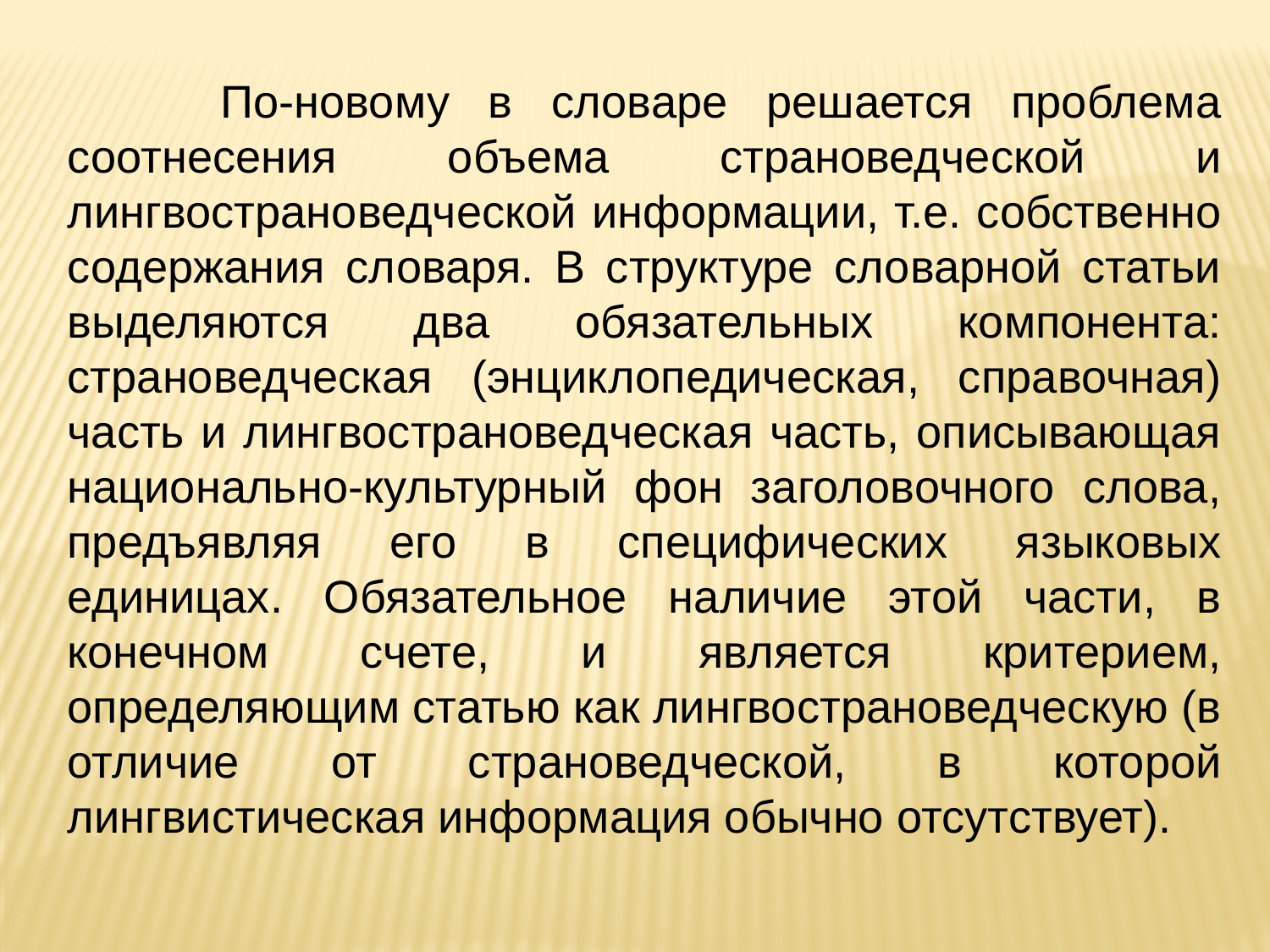

По-новому в словаре решается проблема соотнесения объема страноведческой и лингвострановедческой информации, т.е. собственно содержания словаря. В структуре словарной статьи выделяются два обязательных компонента: страноведческая (энциклопедическая, справочная) часть и лингвострановедческая часть, описывающая национально-культурный фон заголовочного слова, предъявляя его в специфических языковых единицах. Обязательное наличие этой части, в конечном счете, и является критерием, определяющим статью как лингвострановедческую (в отличие от страноведческой, в которой лингвистическая информация обычно отсутствует).